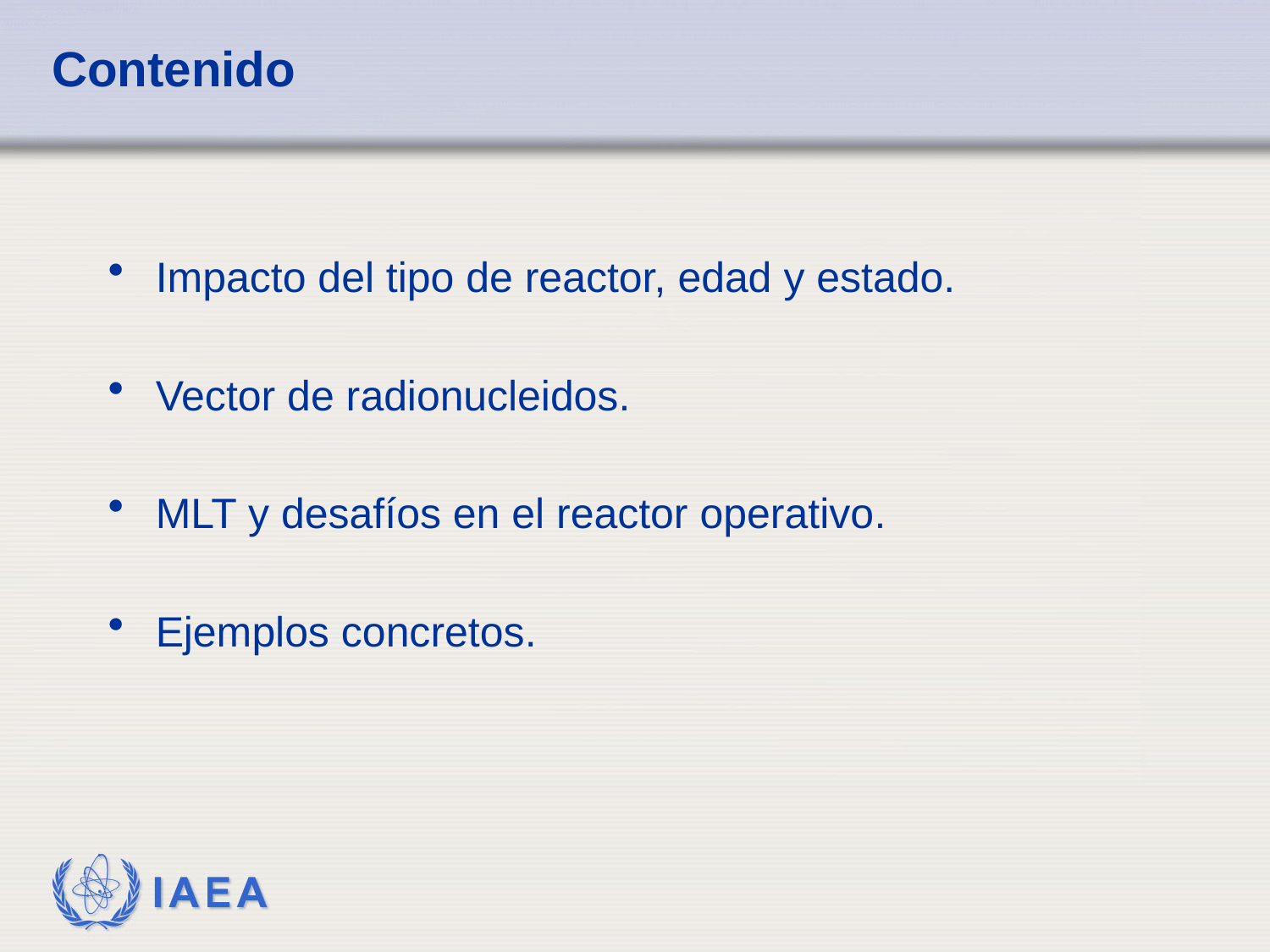

# Contenido
Impacto del tipo de reactor, edad y estado.

Vector de radionucleidos.

MLT y desafíos en el reactor operativo.

Ejemplos concretos.